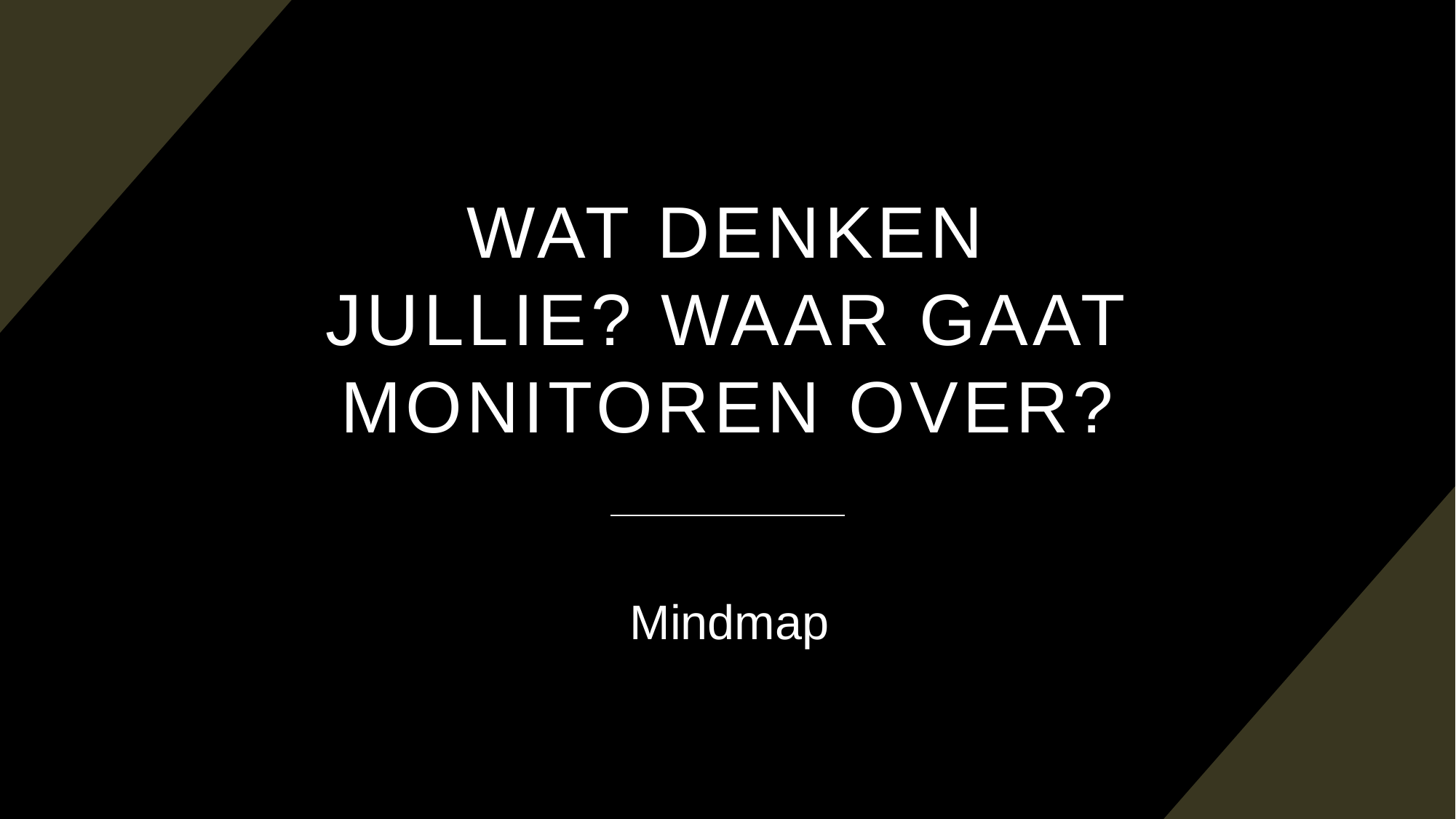

# Wat denken jullie? Waar gaat monitoren over?

Mindmap